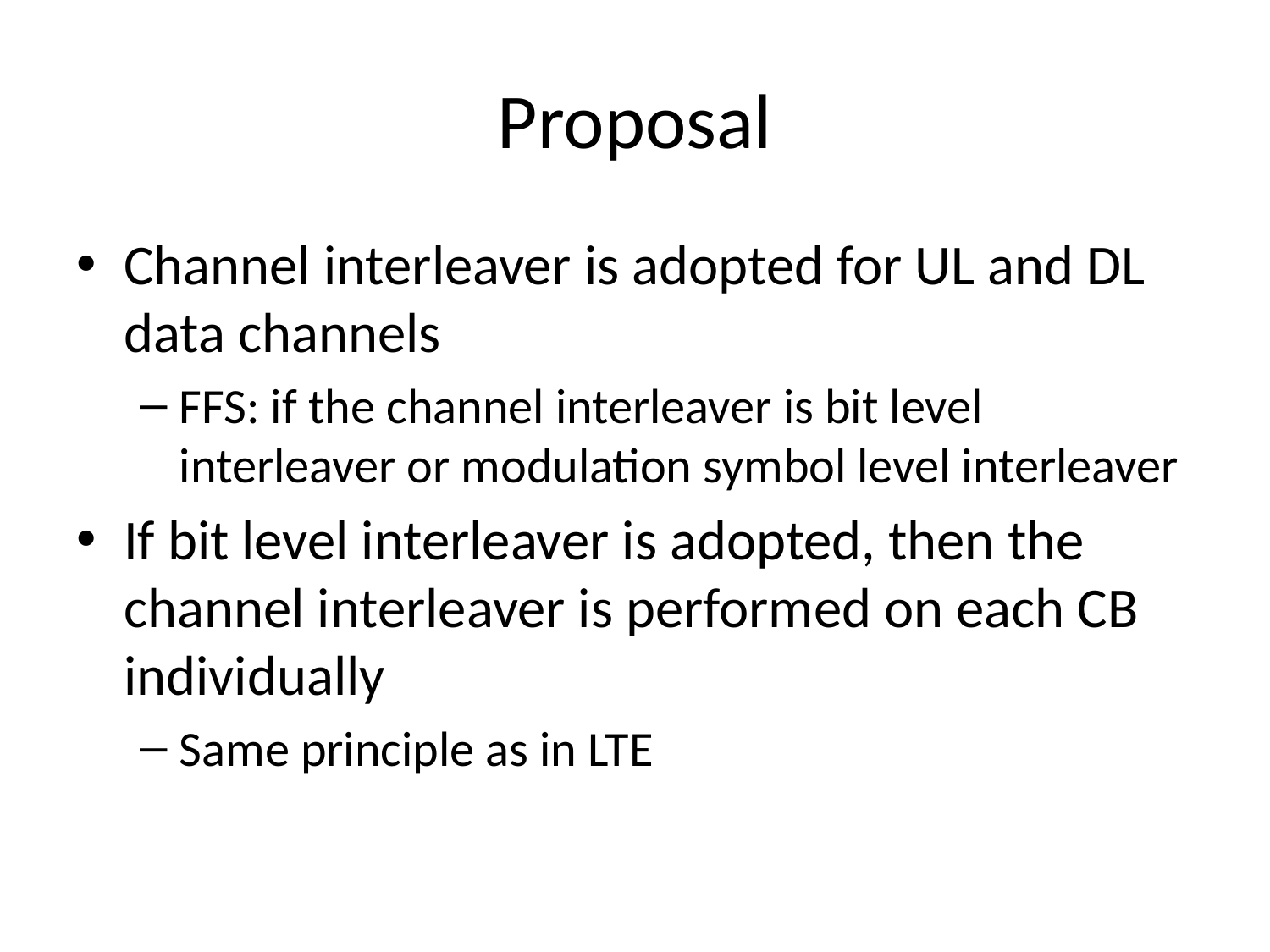

# Proposal
Channel interleaver is adopted for UL and DL data channels
FFS: if the channel interleaver is bit level interleaver or modulation symbol level interleaver
If bit level interleaver is adopted, then the channel interleaver is performed on each CB individually
Same principle as in LTE